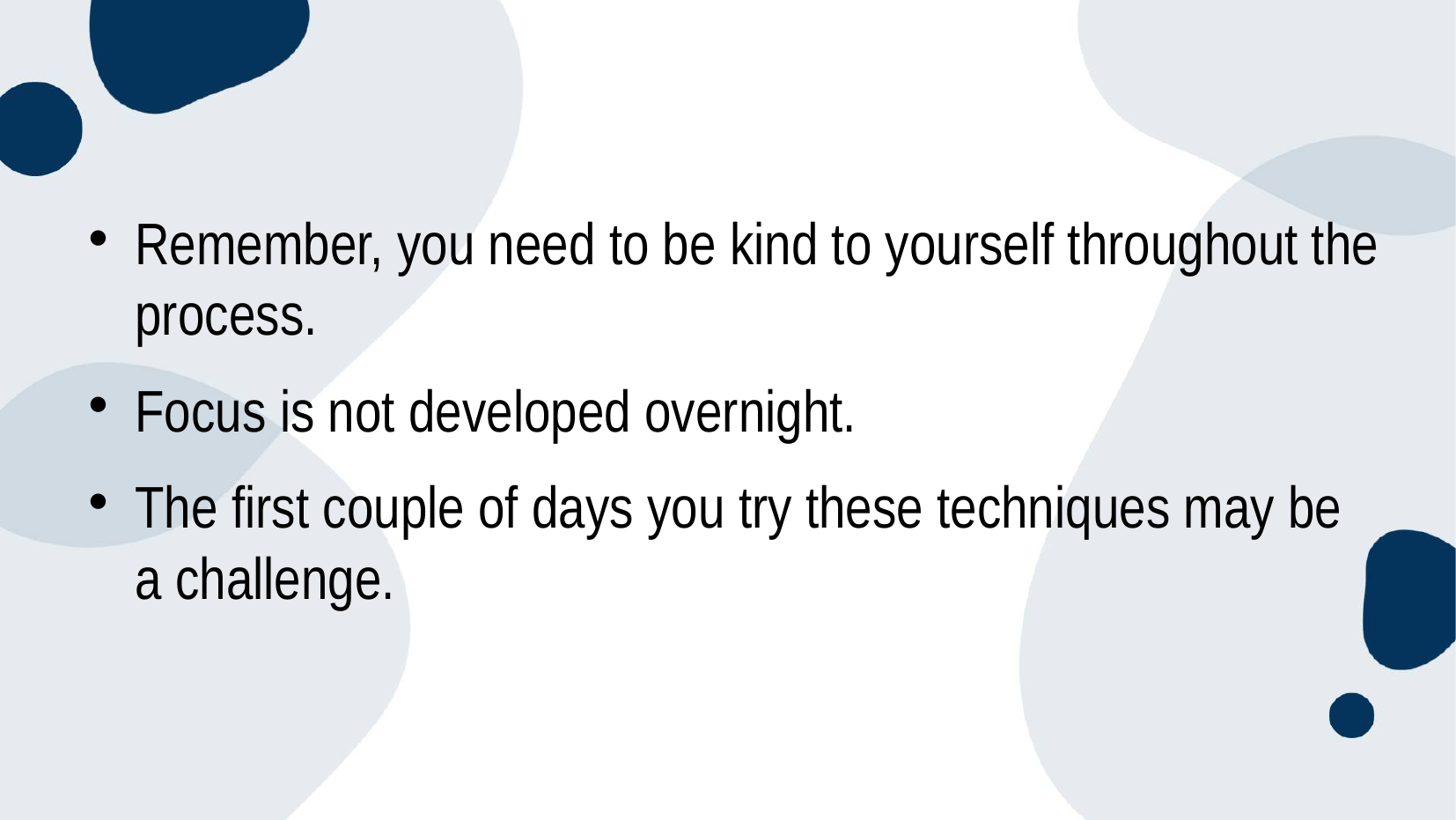

Remember, you need to be kind to yourself throughout the process.
Focus is not developed overnight.
The first couple of days you try these techniques may be a challenge.